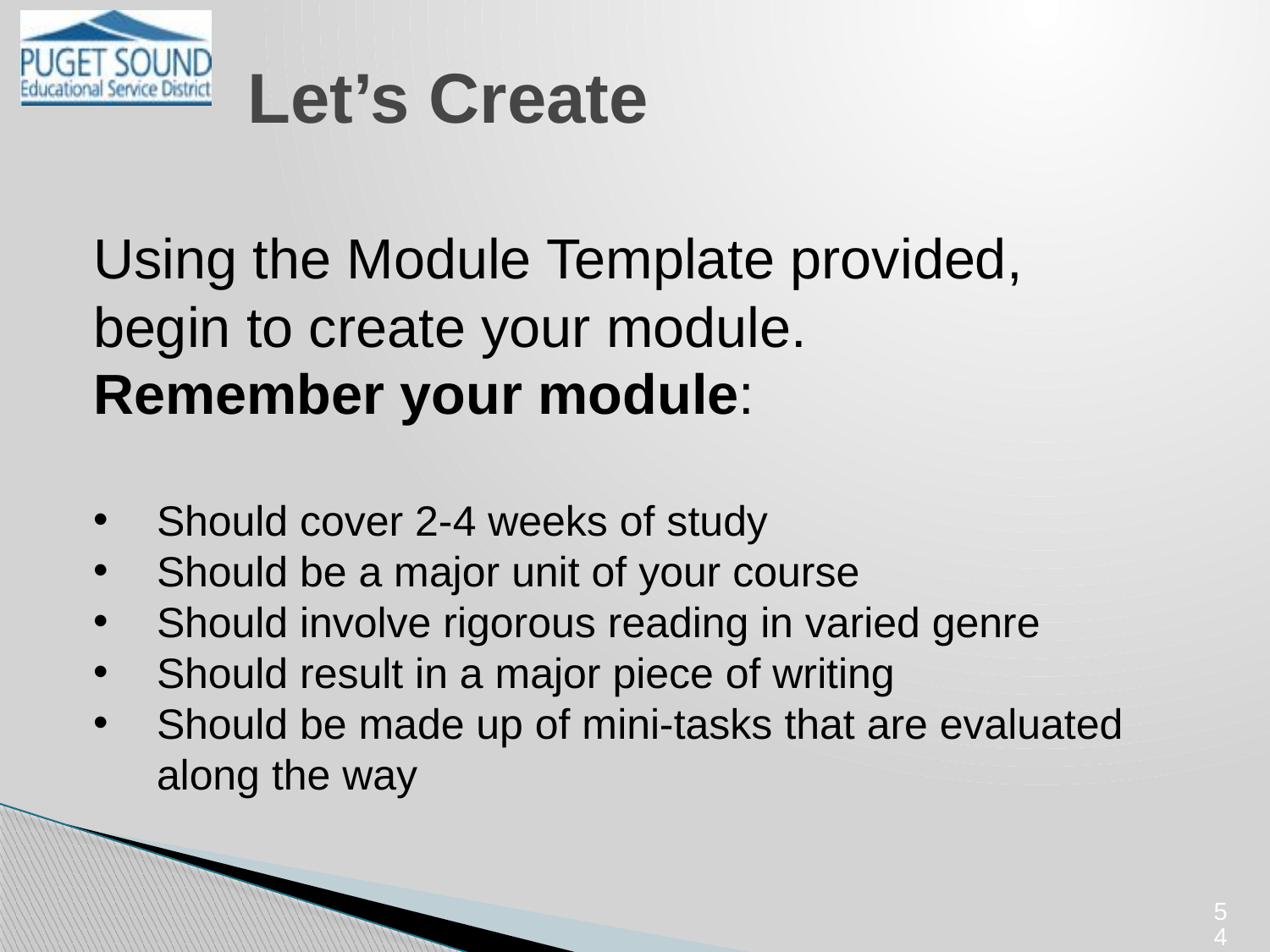

# Let’s Create
Using the Module Template provided, begin to create your module.
Remember your module:

Should cover 2-4 weeks of study
Should be a major unit of your course
Should involve rigorous reading in varied genre
Should result in a major piece of writing
Should be made up of mini-tasks that are evaluated along the way
54